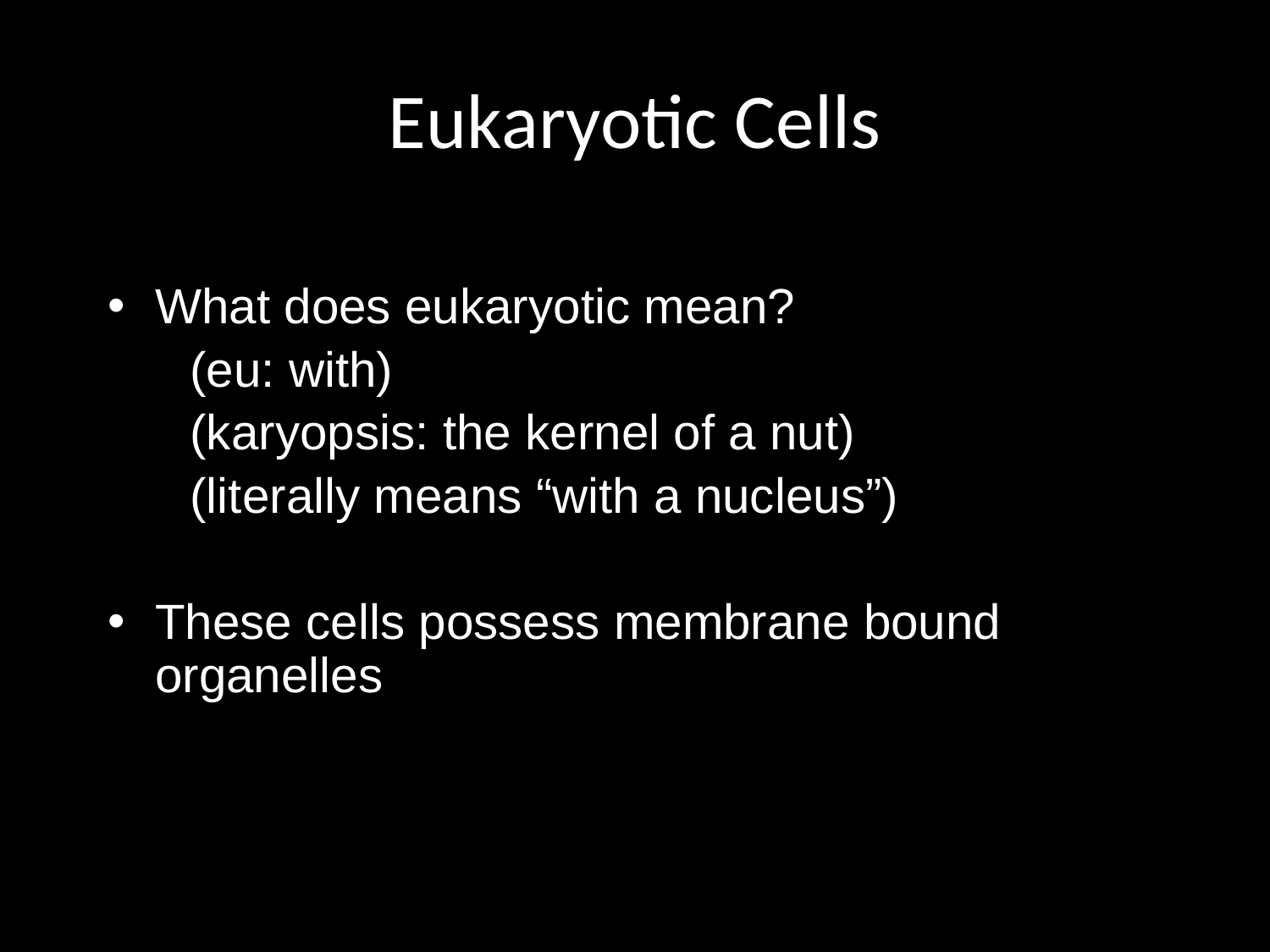

# Eukaryotic Cells
What does eukaryotic mean?
      (eu: with)
      (karyopsis: the kernel of a nut)
      (literally means “with a nucleus”)

These cells possess membrane bound organelles